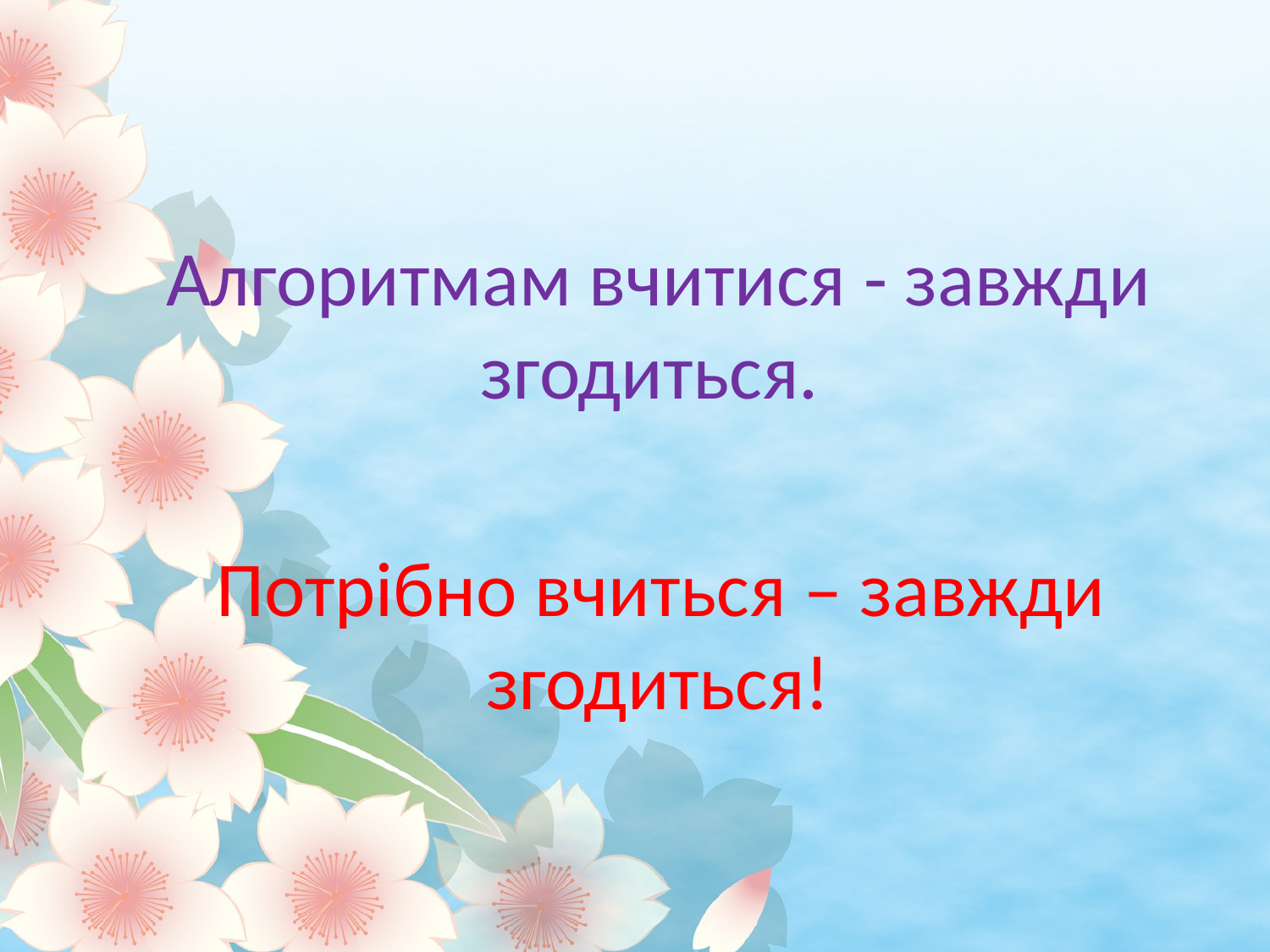

Алгоритмам вчитися - завжди згодиться.

   Потрібно вчиться – завжди згодиться!